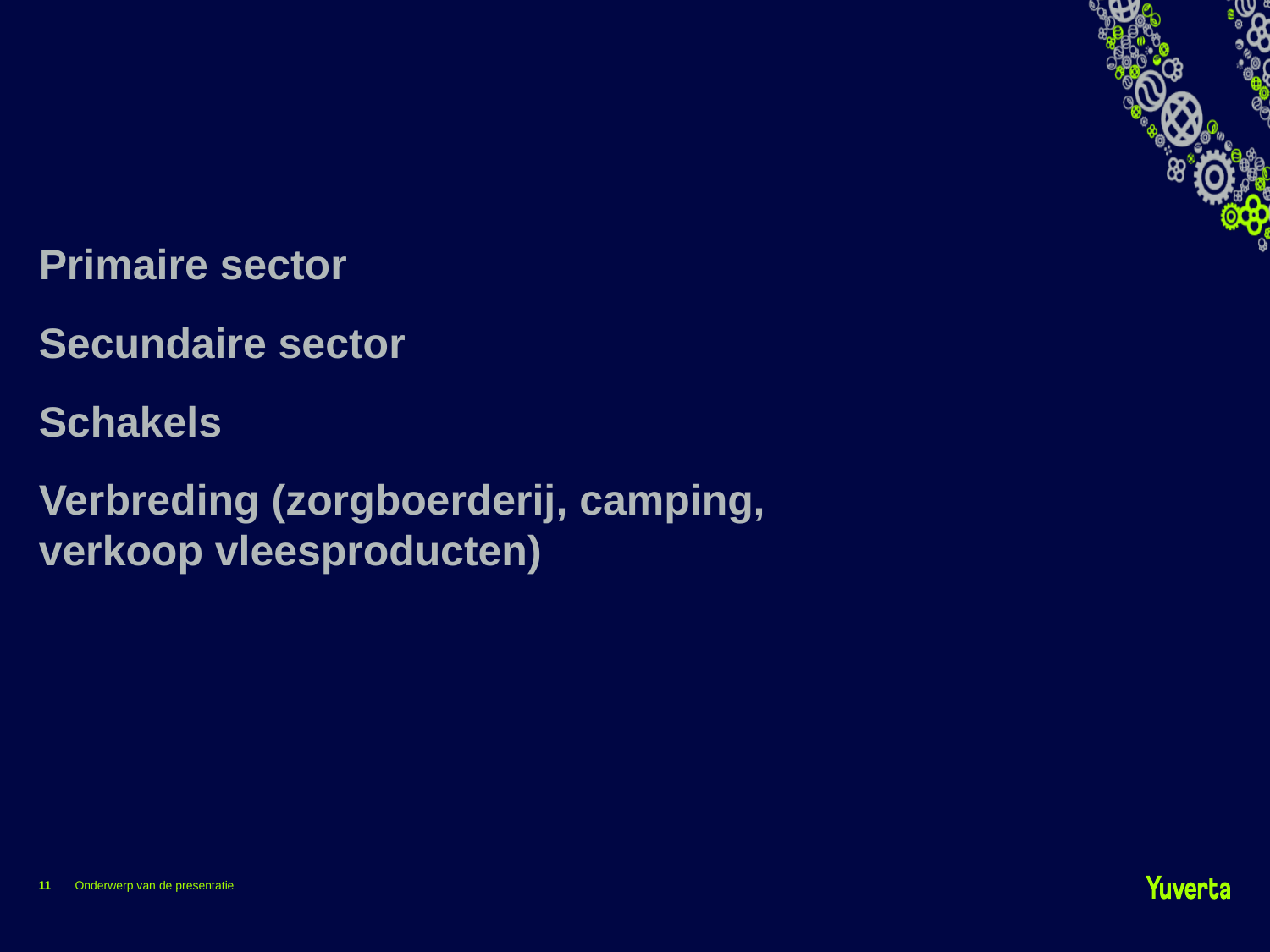

#
Primaire sector
Secundaire sector
Schakels
Verbreding (zorgboerderij, camping, verkoop vleesproducten)

11
Onderwerp van de presentatie
6-2-2025